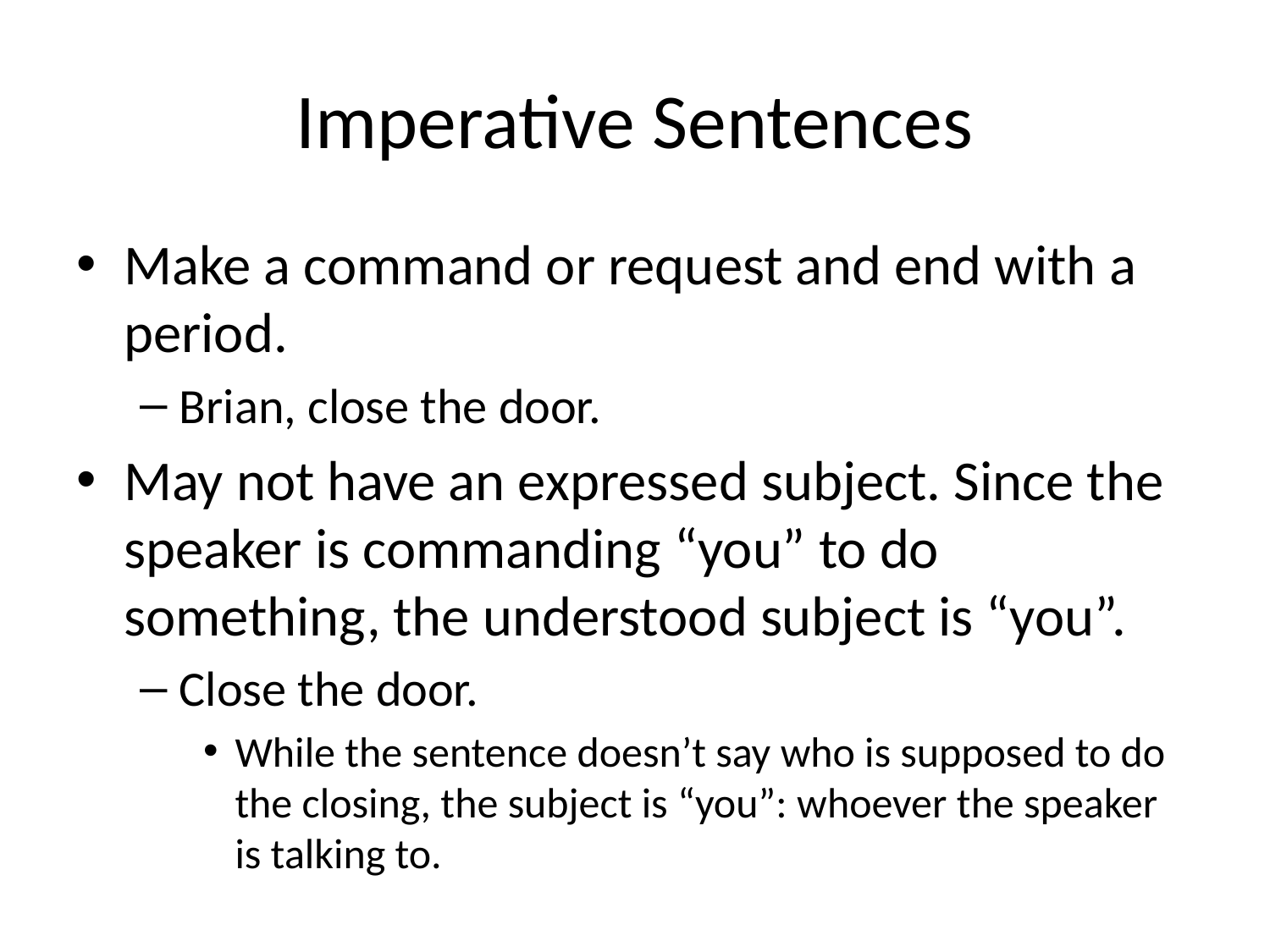

# Imperative Sentences
Make a command or request and end with a period.
Brian, close the door.
May not have an expressed subject. Since the speaker is commanding “you” to do something, the understood subject is “you”.
Close the door.
While the sentence doesn’t say who is supposed to do the closing, the subject is “you”: whoever the speaker is talking to.